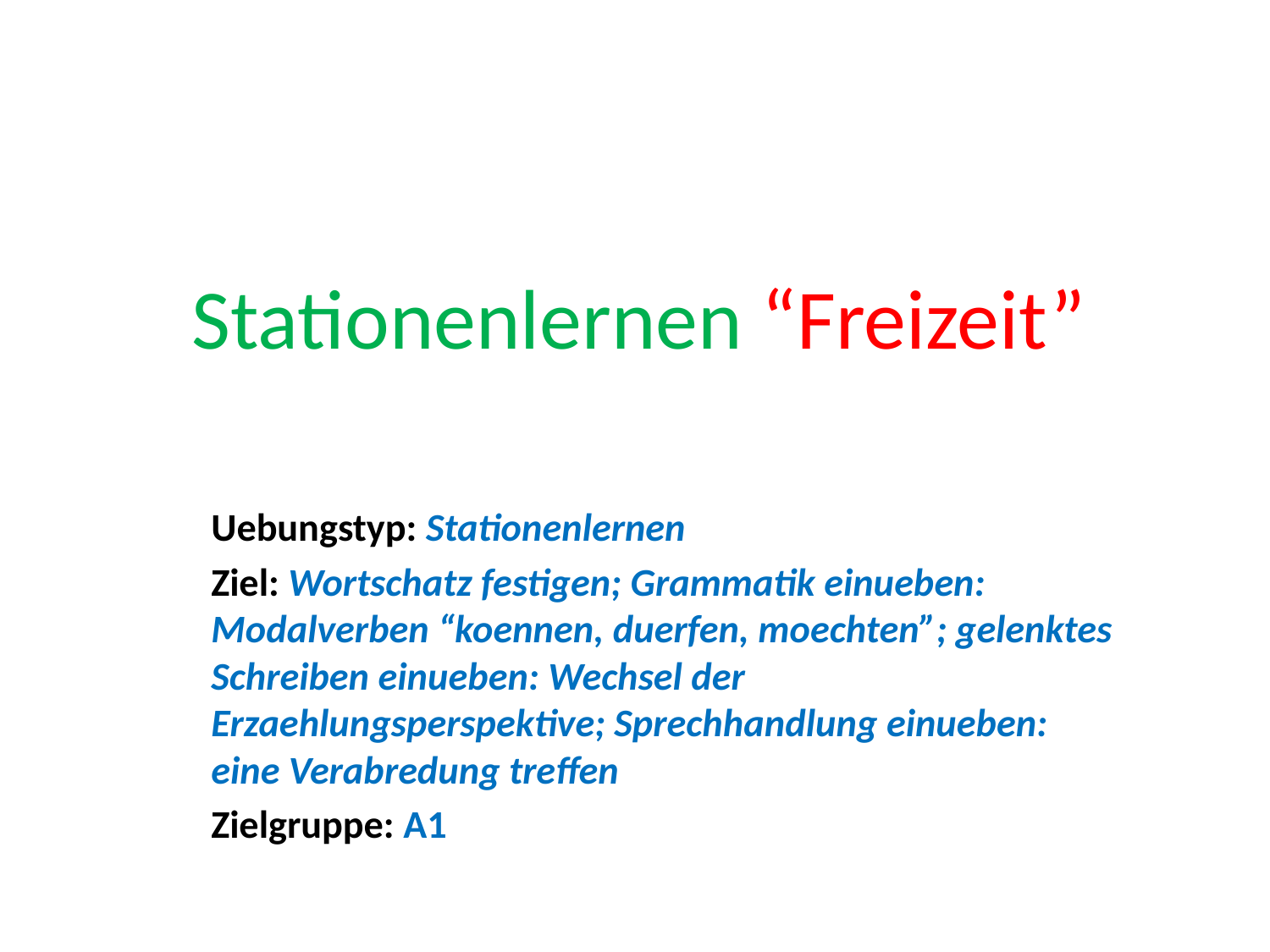

# Stationenlernen “Freizeit”
Uebungstyp: Stationenlernen
Ziel: Wortschatz festigen; Grammatik einueben: Modalverben “koennen, duerfen, moechten”; gelenktes Schreiben einueben: Wechsel der Erzaehlungsperspektive; Sprechhandlung einueben: eine Verabredung treffen
Zielgruppe: A1